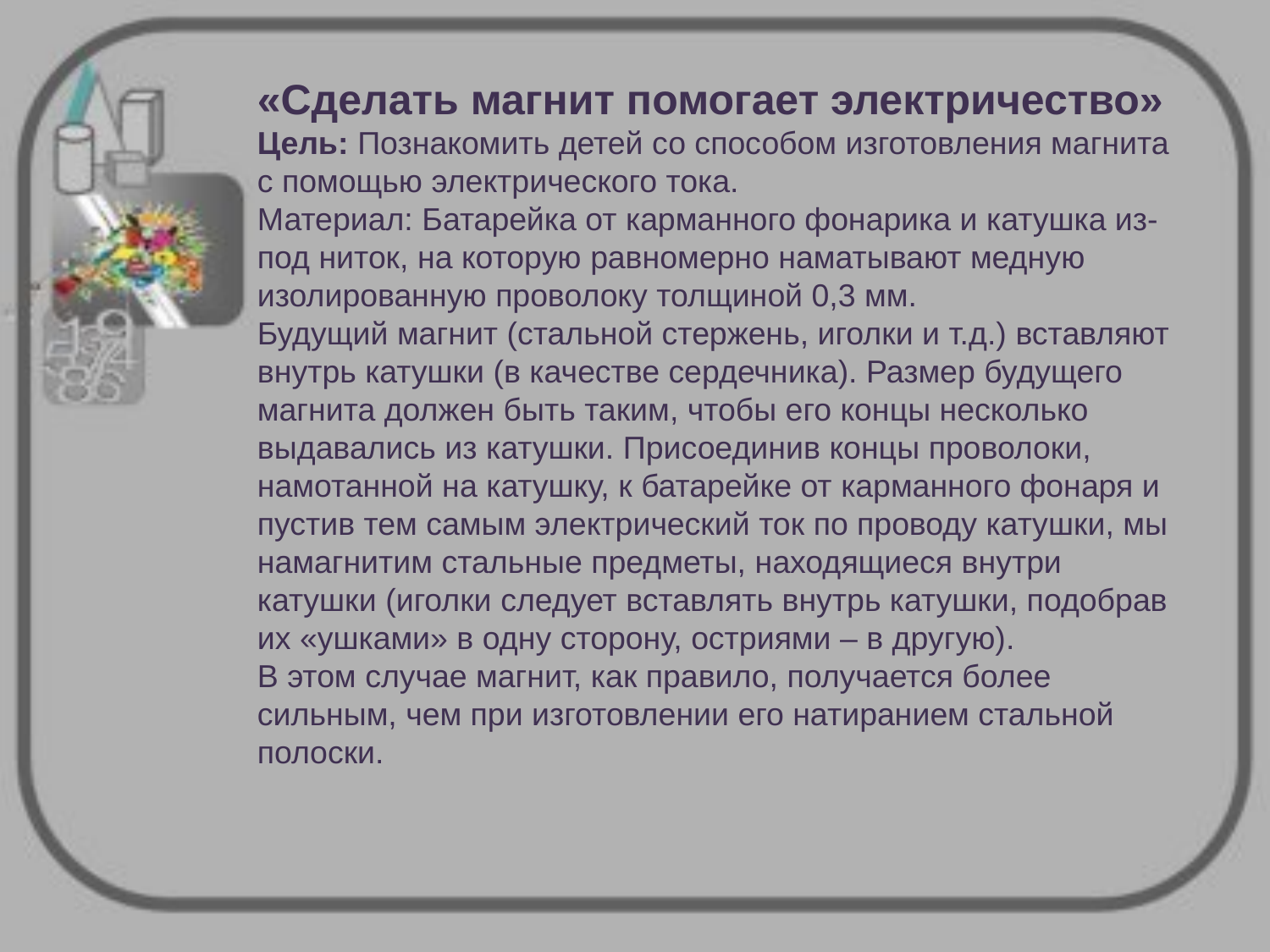

«Сделать магнит помогает электричество»
Цель: Познакомить детей со способом изготовления магнита с помощью электрического тока.
Материал: Батарейка от карманного фонарика и катушка из-под ниток, на которую равномерно наматывают медную изолированную проволоку толщиной 0,3 мм.
Будущий магнит (стальной стержень, иголки и т.д.) вставляют внутрь катушки (в качестве сердечника). Размер будущего магнита должен быть таким, чтобы его концы несколько выдавались из катушки. Присоединив концы проволоки, намотанной на катушку, к батарейке от карманного фонаря и пустив тем самым электрический ток по проводу катушки, мы намагнитим стальные предметы, находящиеся внутри катушки (иголки следует вставлять внутрь катушки, подобрав их «ушками» в одну сторону, остриями – в другую).
В этом случае магнит, как правило, получается более сильным, чем при изготовлении его натиранием стальной полоски.